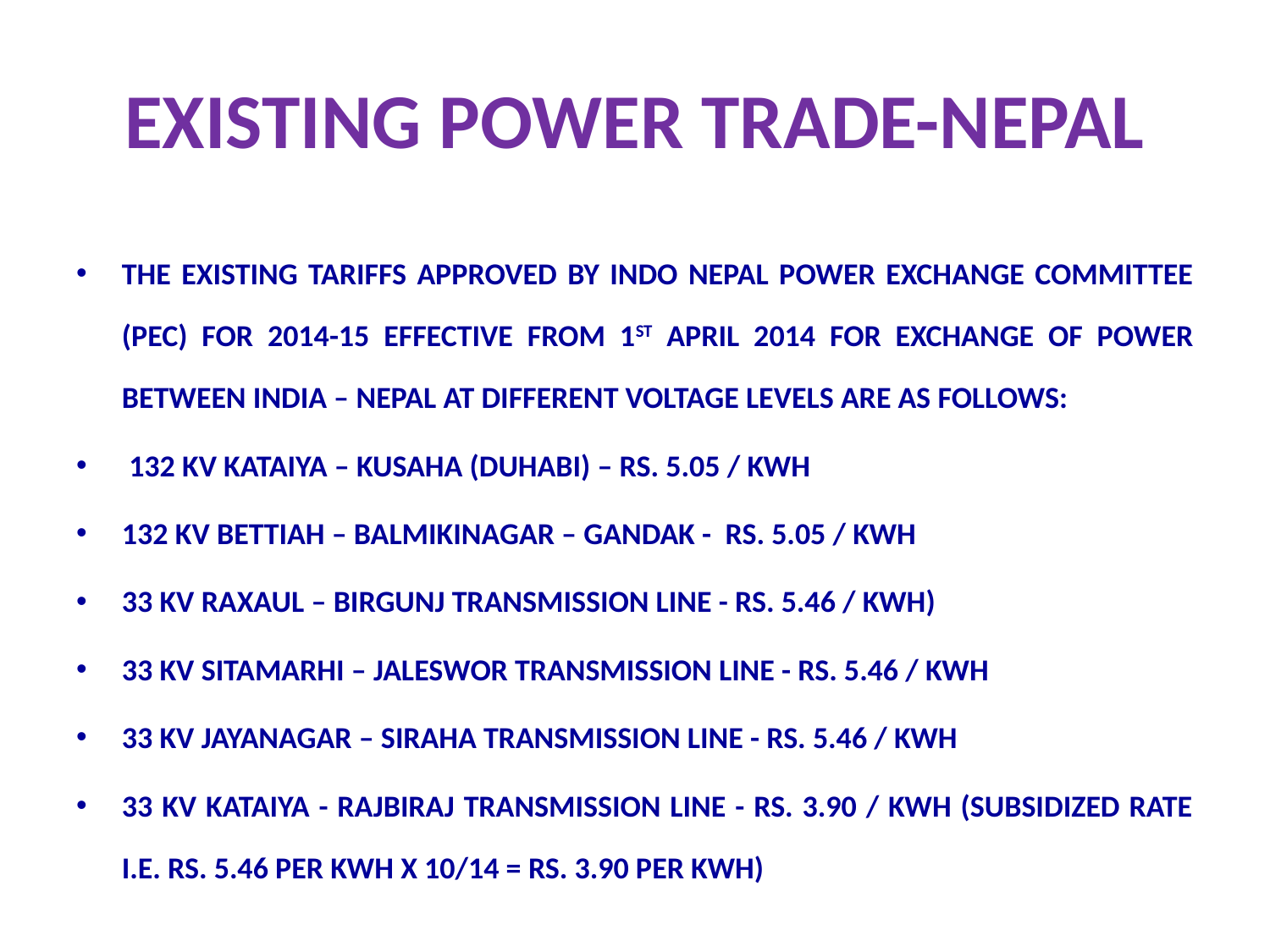

# EXISTING POWER TRADE-NEPAL
THE EXISTING TARIFFS APPROVED BY INDO NEPAL POWER EXCHANGE COMMITTEE (PEC) FOR 2014-15 EFFECTIVE FROM 1ST APRIL 2014 FOR EXCHANGE OF POWER BETWEEN INDIA – NEPAL AT DIFFERENT VOLTAGE LEVELS ARE AS FOLLOWS:
 132 KV KATAIYA – KUSAHA (DUHABI) – RS. 5.05 / KWH
132 KV BETTIAH – BALMIKINAGAR – GANDAK -  RS. 5.05 / KWH
33 KV RAXAUL – BIRGUNJ TRANSMISSION LINE - RS. 5.46 / KWH)
33 KV SITAMARHI – JALESWOR TRANSMISSION LINE - RS. 5.46 / KWH
33 KV JAYANAGAR – SIRAHA TRANSMISSION LINE - RS. 5.46 / KWH
33 KV KATAIYA - RAJBIRAJ TRANSMISSION LINE - RS. 3.90 / KWH (SUBSIDIZED RATE I.E. RS. 5.46 PER KWH X 10/14 = RS. 3.90 PER KWH)